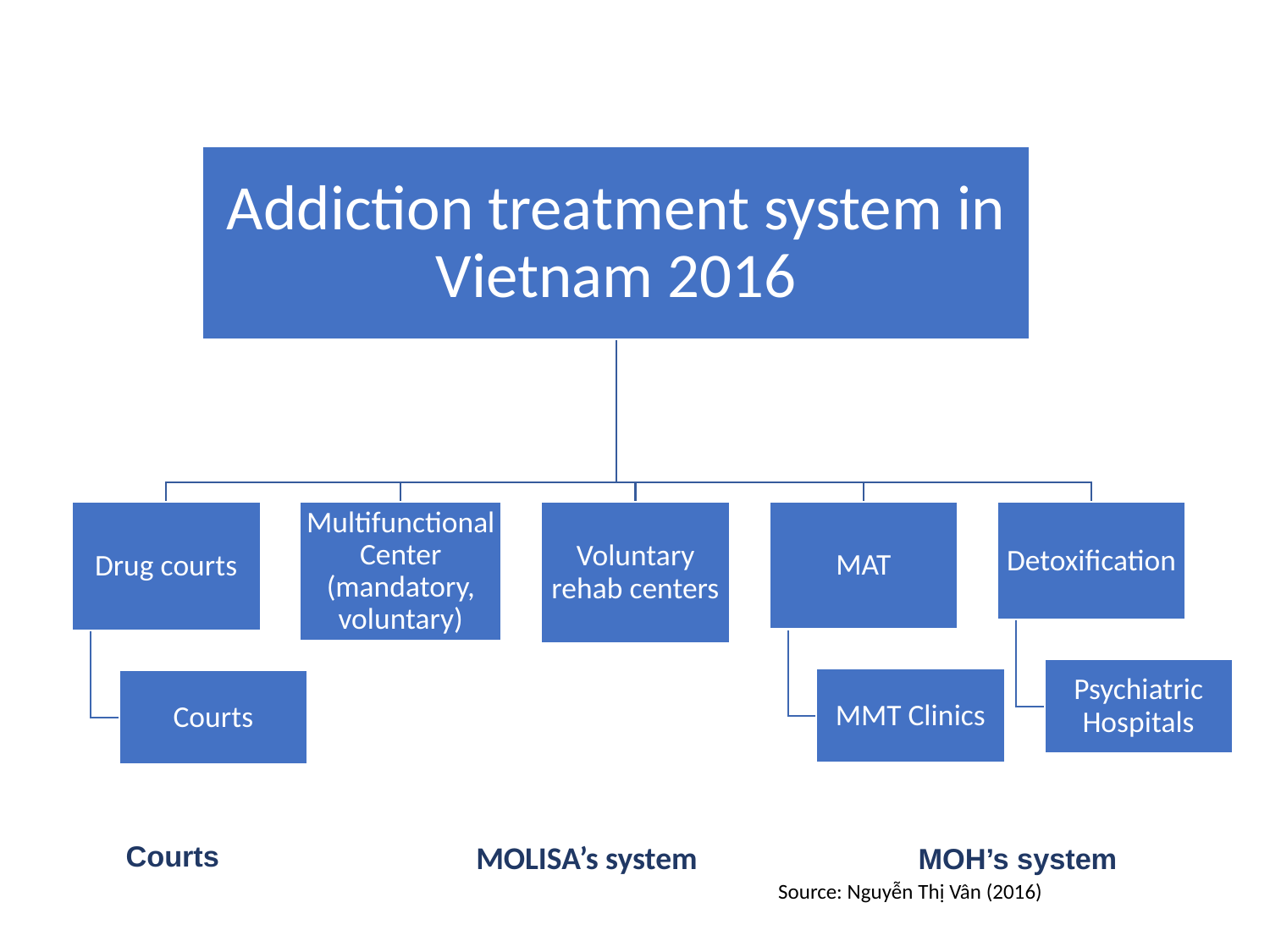

Addiction treatment system in Vietnam 2016
Drug courts
Courts
Multifunctional Center (mandatory, voluntary)
Voluntary rehab centers
MAT
MMT Clinics
Detoxification
Psychiatric Hospitals
Courts
MOLISA’s system
MOH’s system
Source: Nguyễn Thị Vân (2016)